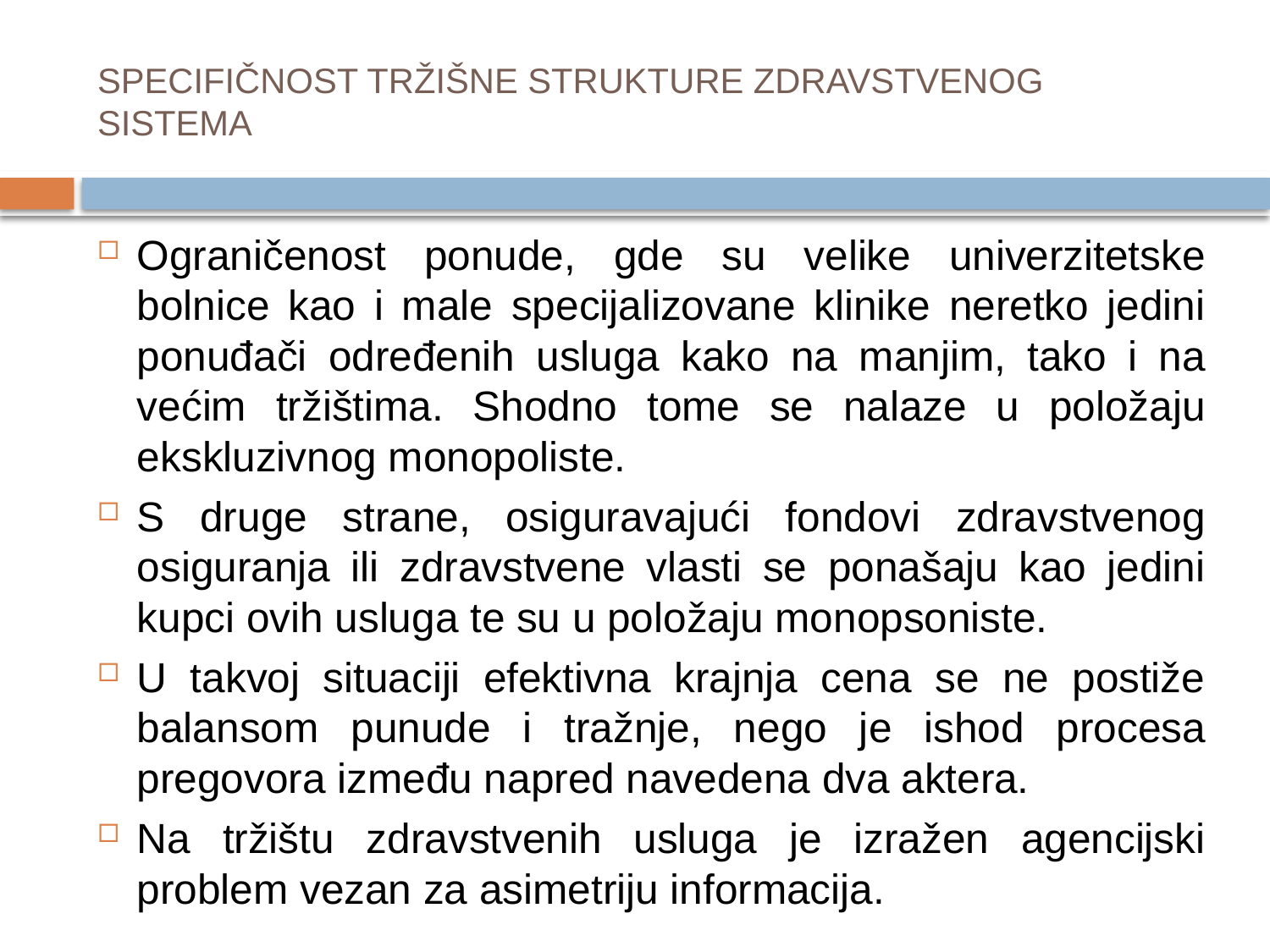

# SPECIFIČNOST TRŽIŠNE STRUKTURE ZDRAVSTVENOG SISTEMA
Ograničenost ponude, gde su velike univerzitetske bolnice kao i male specijalizovane klinike neretko jedini ponuđači određenih usluga kako na manjim, tako i na većim tržištima. Shodno tome se nalaze u položaju ekskluzivnog monopoliste.
S druge strane, osiguravajući fondovi zdravstvenog osiguranja ili zdravstvene vlasti se ponašaju kao jedini kupci ovih usluga te su u položaju monopsoniste.
U takvoj situaciji efektivna krajnja cena se ne postiže balansom punude i tražnje, nego je ishod procesa pregovora između napred navedena dva aktera.
Na tržištu zdravstvenih usluga je izražen agencijski problem vezan za asimetriju informacija.